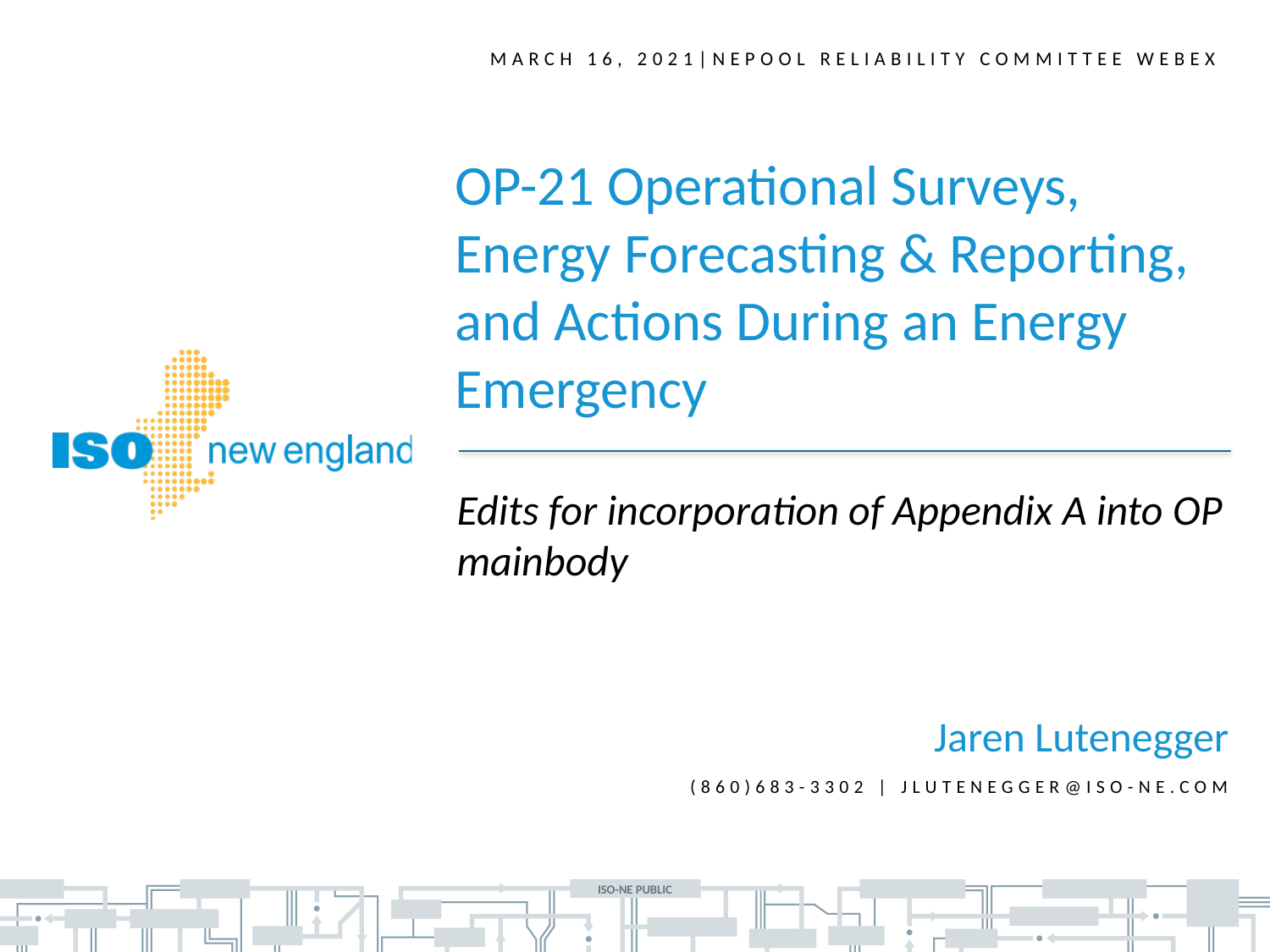

March 16, 2021|NEPOOL Reliability Committee WebEx
OP-21 Operational Surveys,
Energy Forecasting & Reporting, and Actions During an Energy Emergency
Edits for incorporation of Appendix A into OP mainbody
Jaren Lutenegger
(860)683-3302 | jlutenegger@iso-ne.com